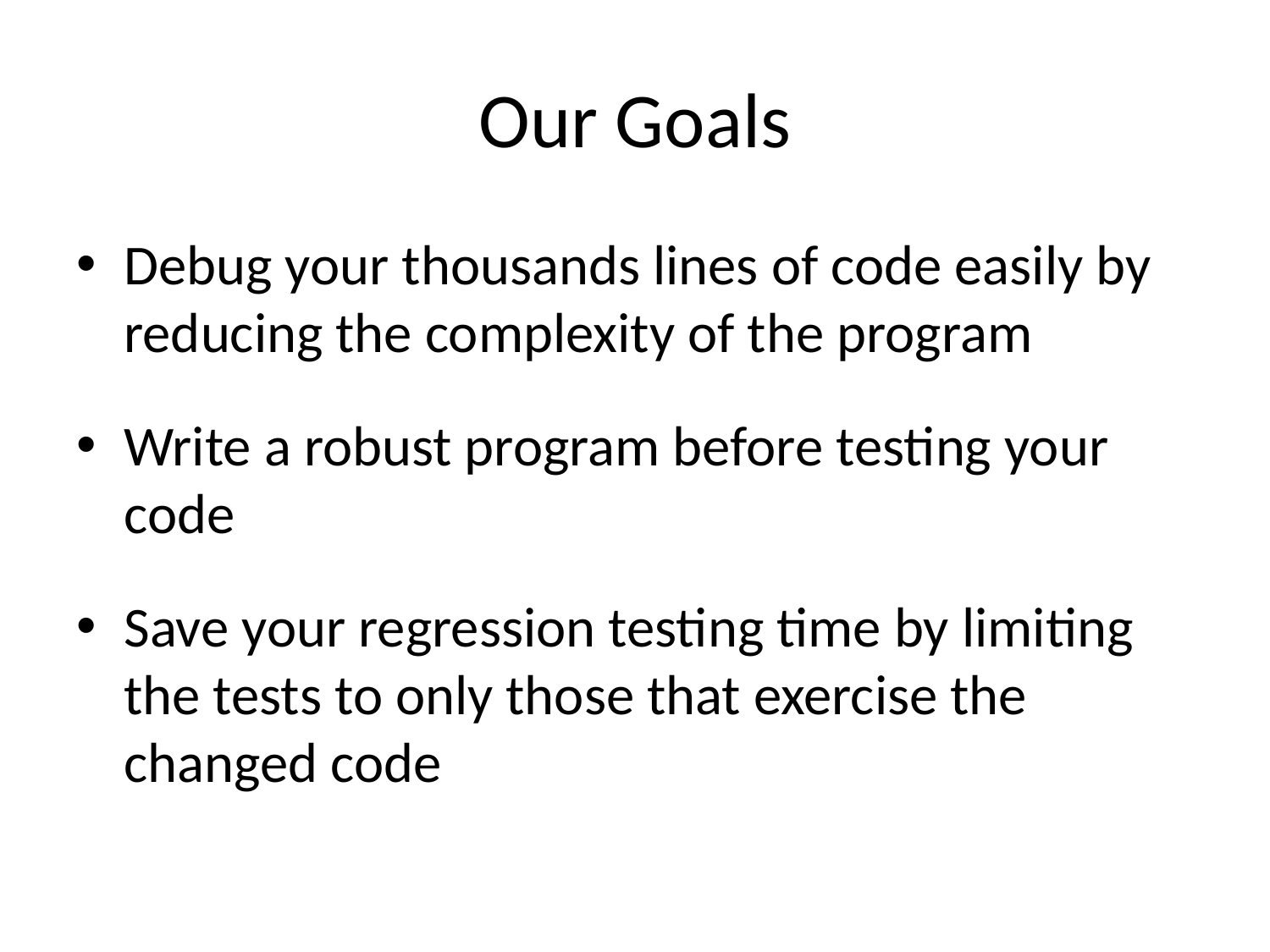

# Our Goals
Debug your thousands lines of code easily by reducing the complexity of the program

Write a robust program before testing your code

Save your regression testing time by limiting the tests to only those that exercise the changed code